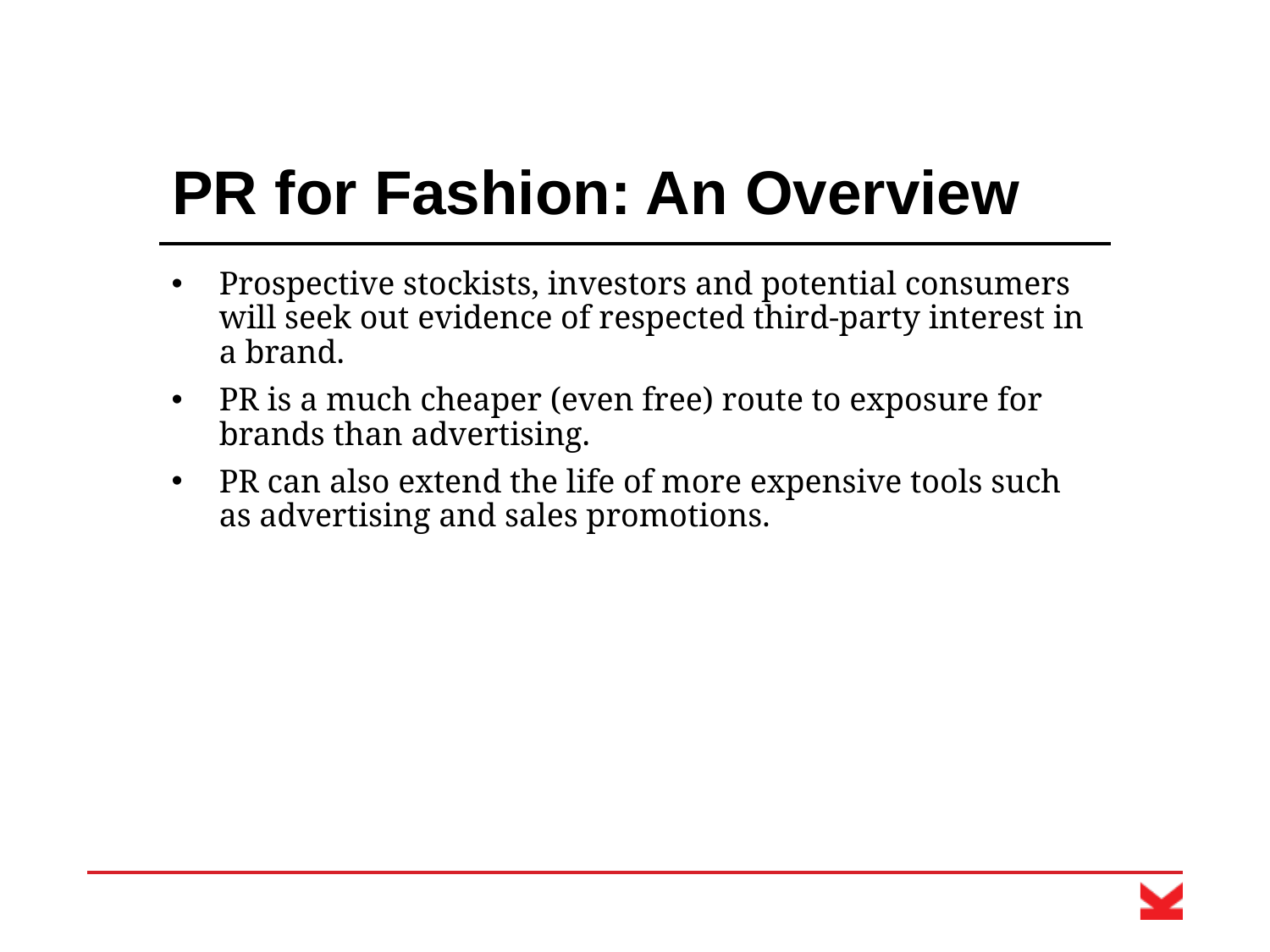

# PR for Fashion: An Overview
Prospective stockists, investors and potential consumers will seek out evidence of respected third-party interest in a brand.
PR is a much cheaper (even free) route to exposure for brands than advertising.
PR can also extend the life of more expensive tools such as advertising and sales promotions.